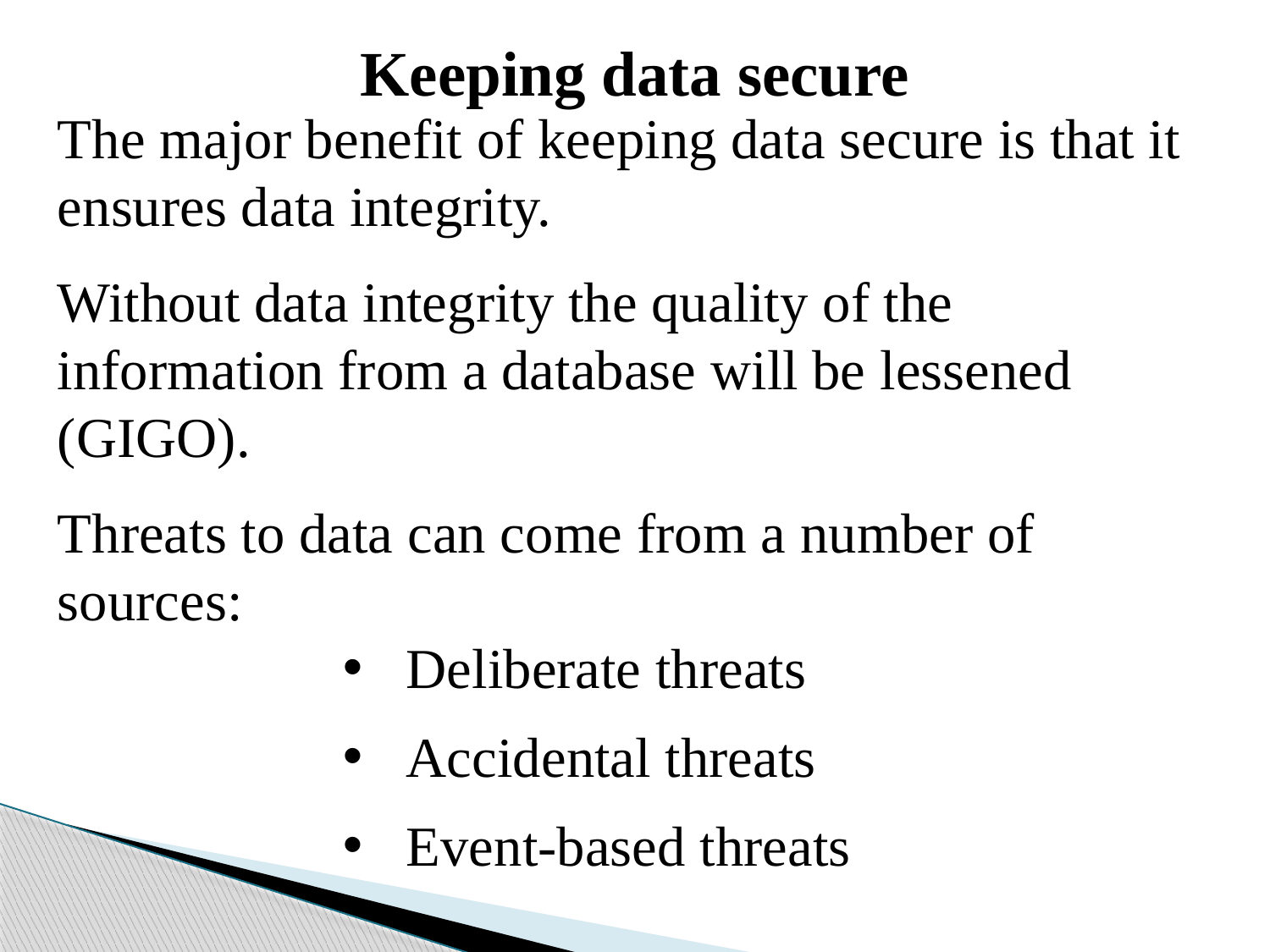

Keeping data secure
The major benefit of keeping data secure is that it ensures data integrity.
Without data integrity the quality of the information from a database will be lessened (GIGO).
Threats to data can come from a number of sources:
Deliberate threats
Accidental threats
Event-based threats